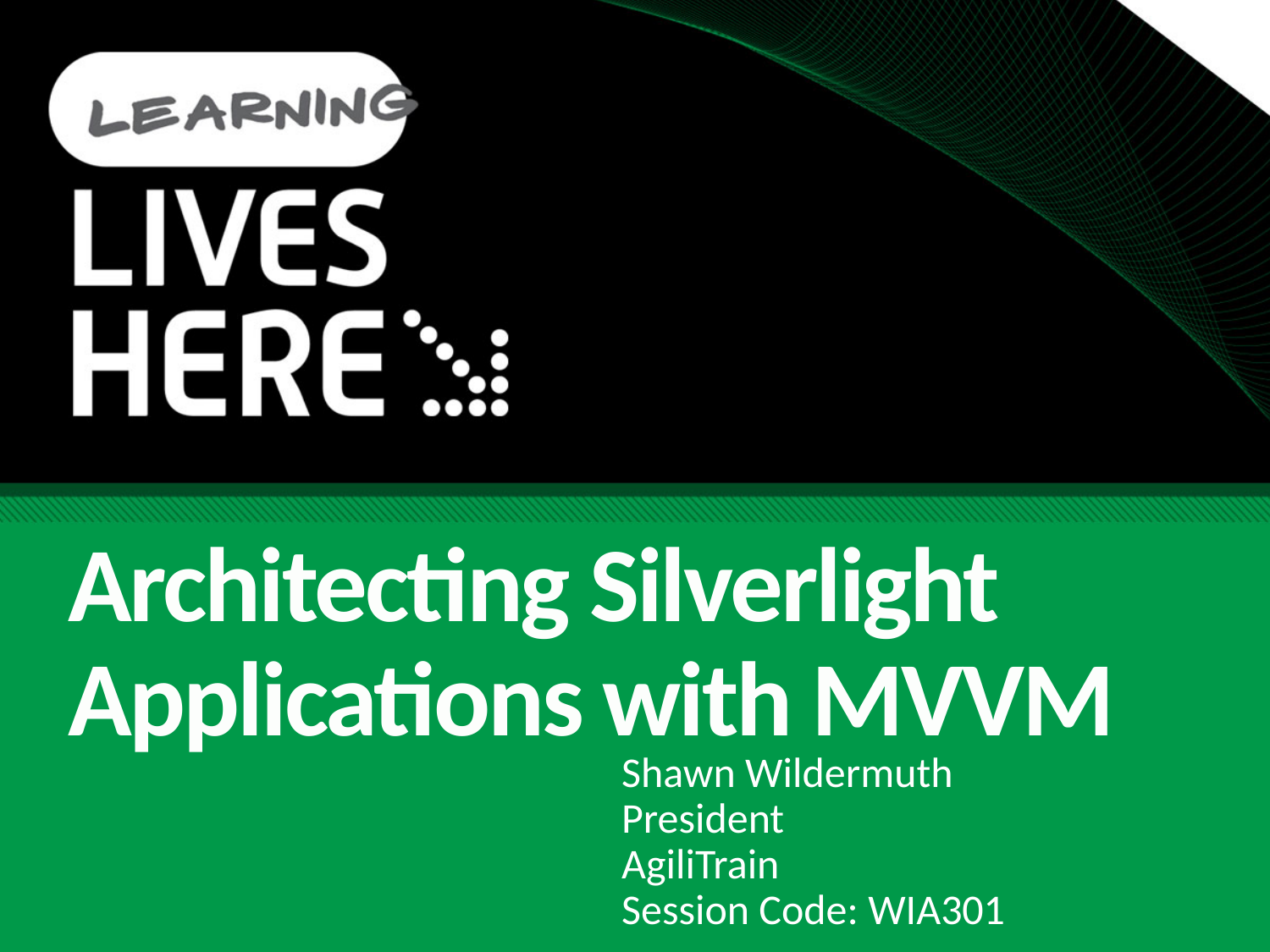

# Architecting Silverlight Applications with MVVM
Shawn Wildermuth
President
AgiliTrain
Session Code: WIA301